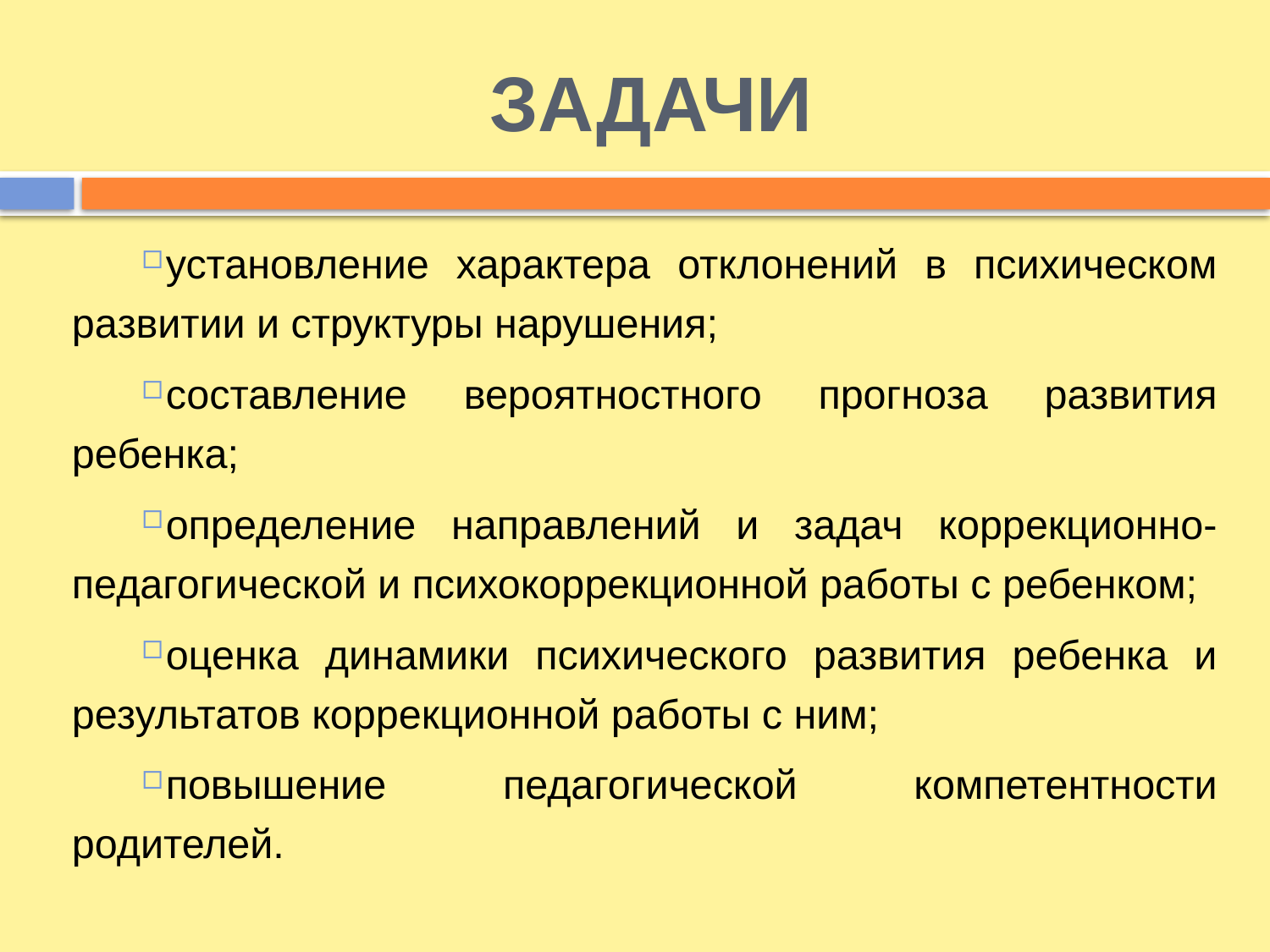

# ЗАДАЧИ
установление характера отклонений в психическом развитии и структуры нарушения;
составление вероятностного прогноза развития ребенка;
определение направлений и задач коррекционно-педагогической и психокоррекционной работы с ребенком;
оценка динамики психического развития ребенка и результатов коррекционной работы с ним;
повышение педагогической компетентности родителей.